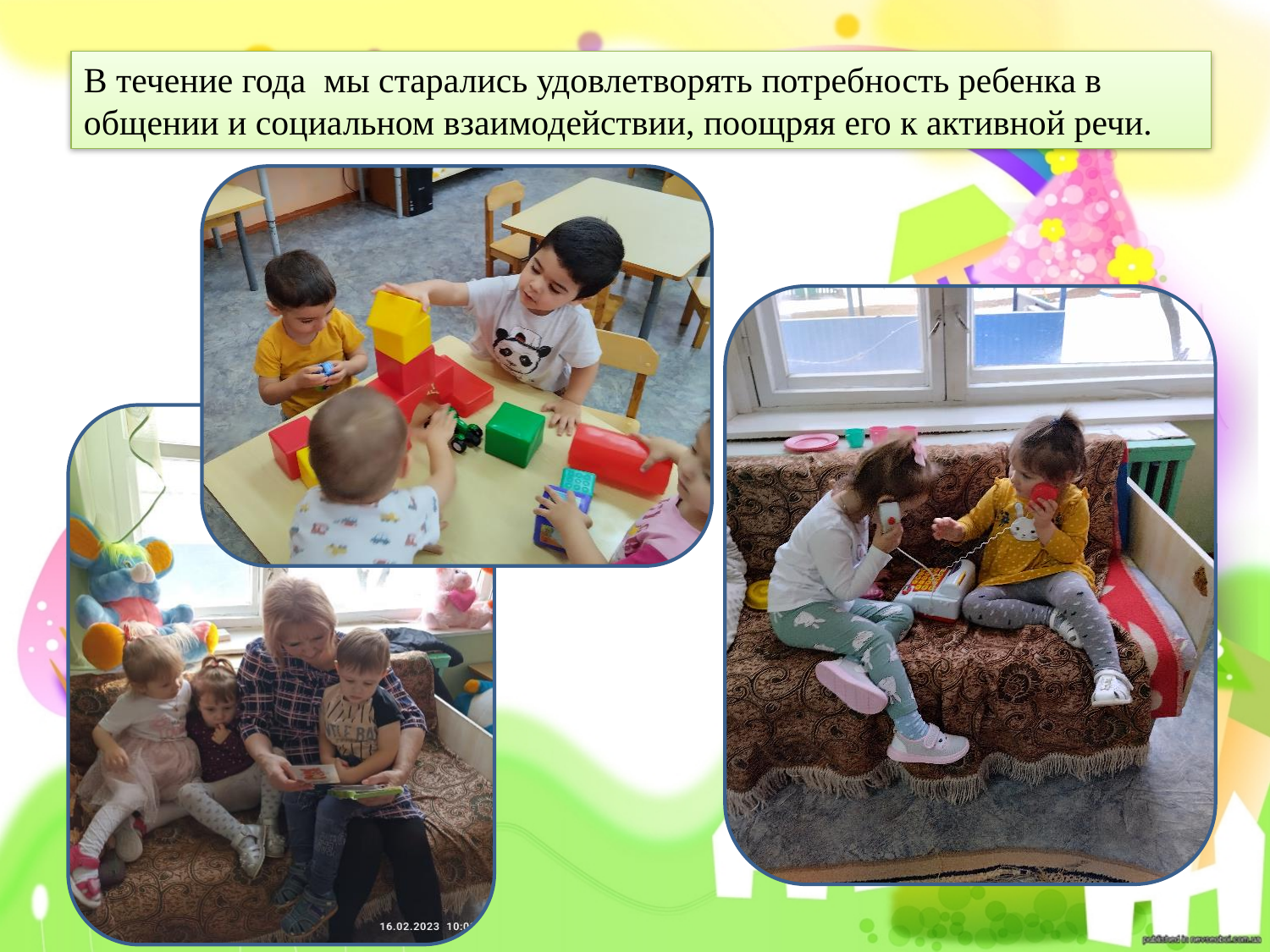

В течение года  мы старались удовлетворять потребность ребенка в общении и социальном взаимодействии, поощряя его к активной речи.